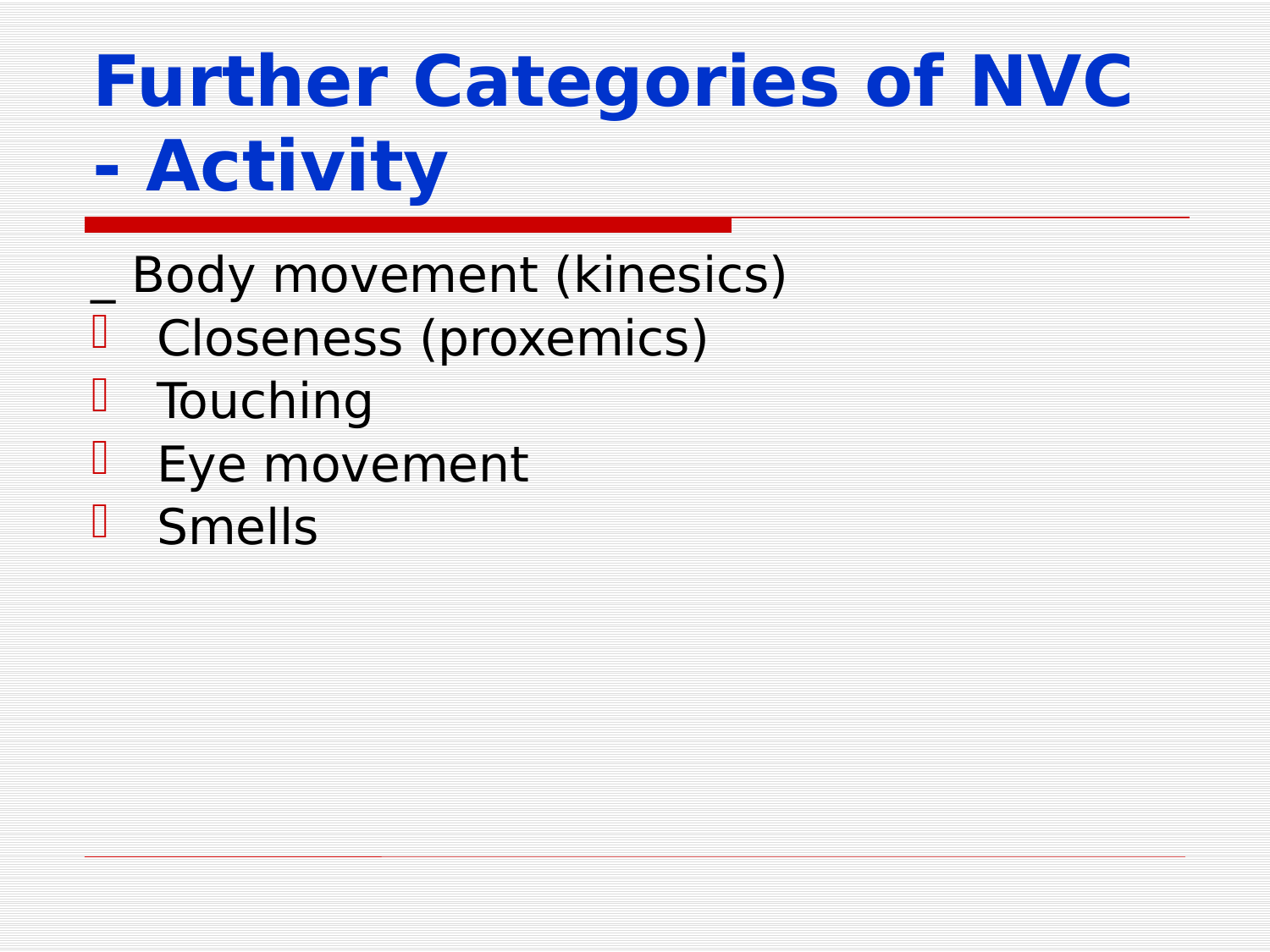

# Further Categories of NVC - Activity
_ Body movement (kinesics)
Closeness (proxemics)
Touching
Eye movement
Smells